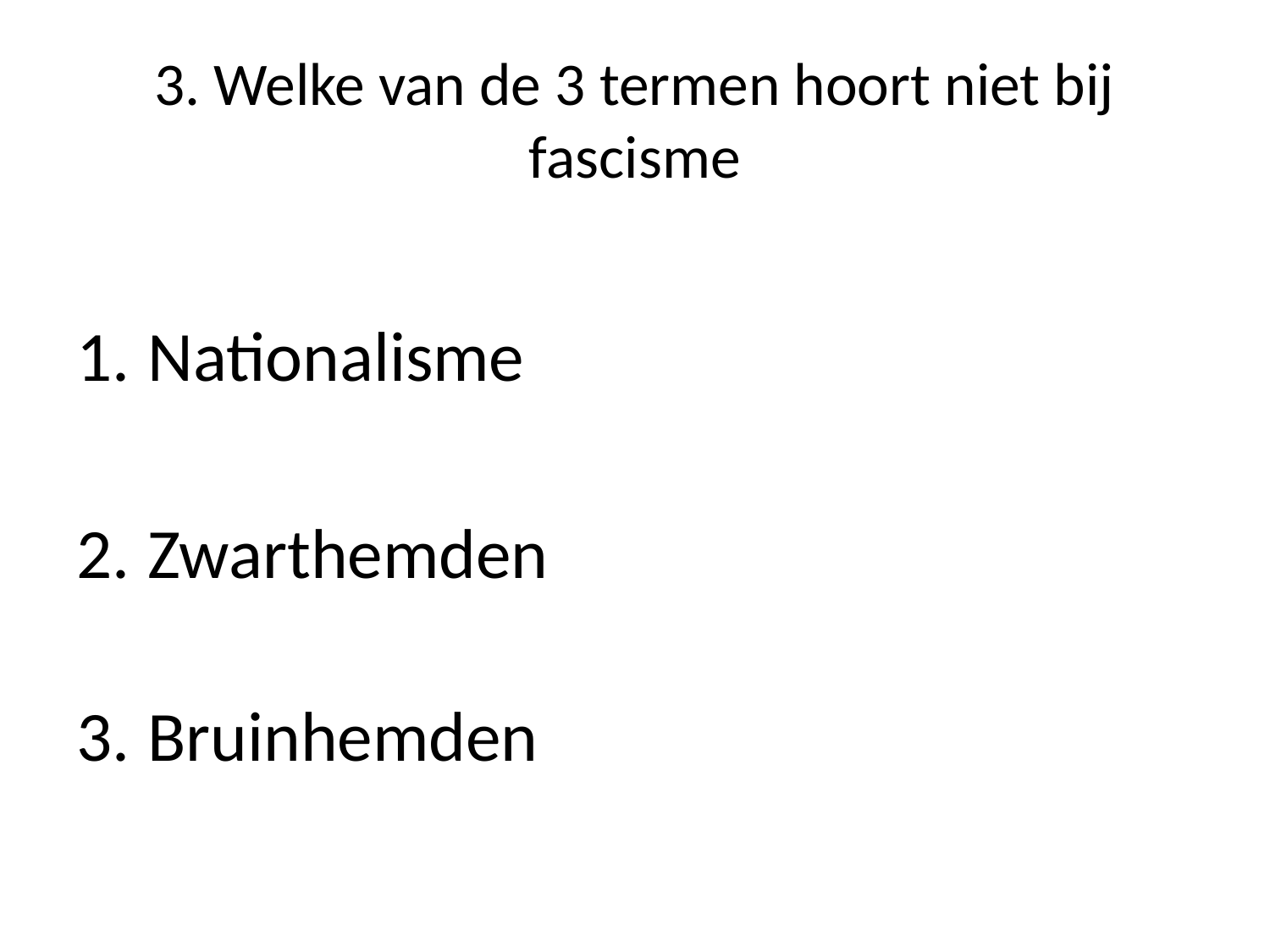

# 3. Welke van de 3 termen hoort niet bij fascisme

Nationalisme

Zwarthemden
Bruinhemden